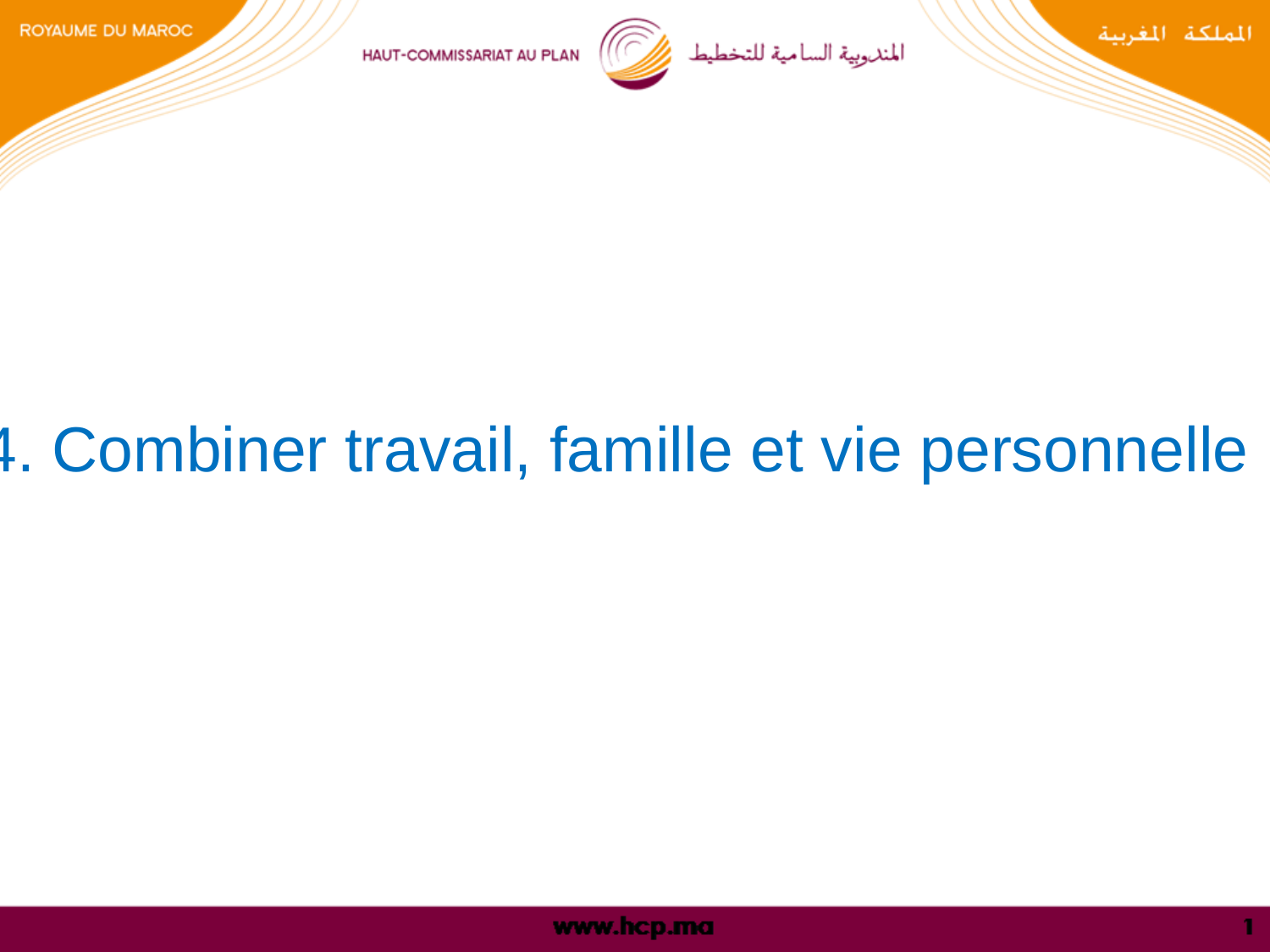

4. Combiner travail, famille et vie personnelle